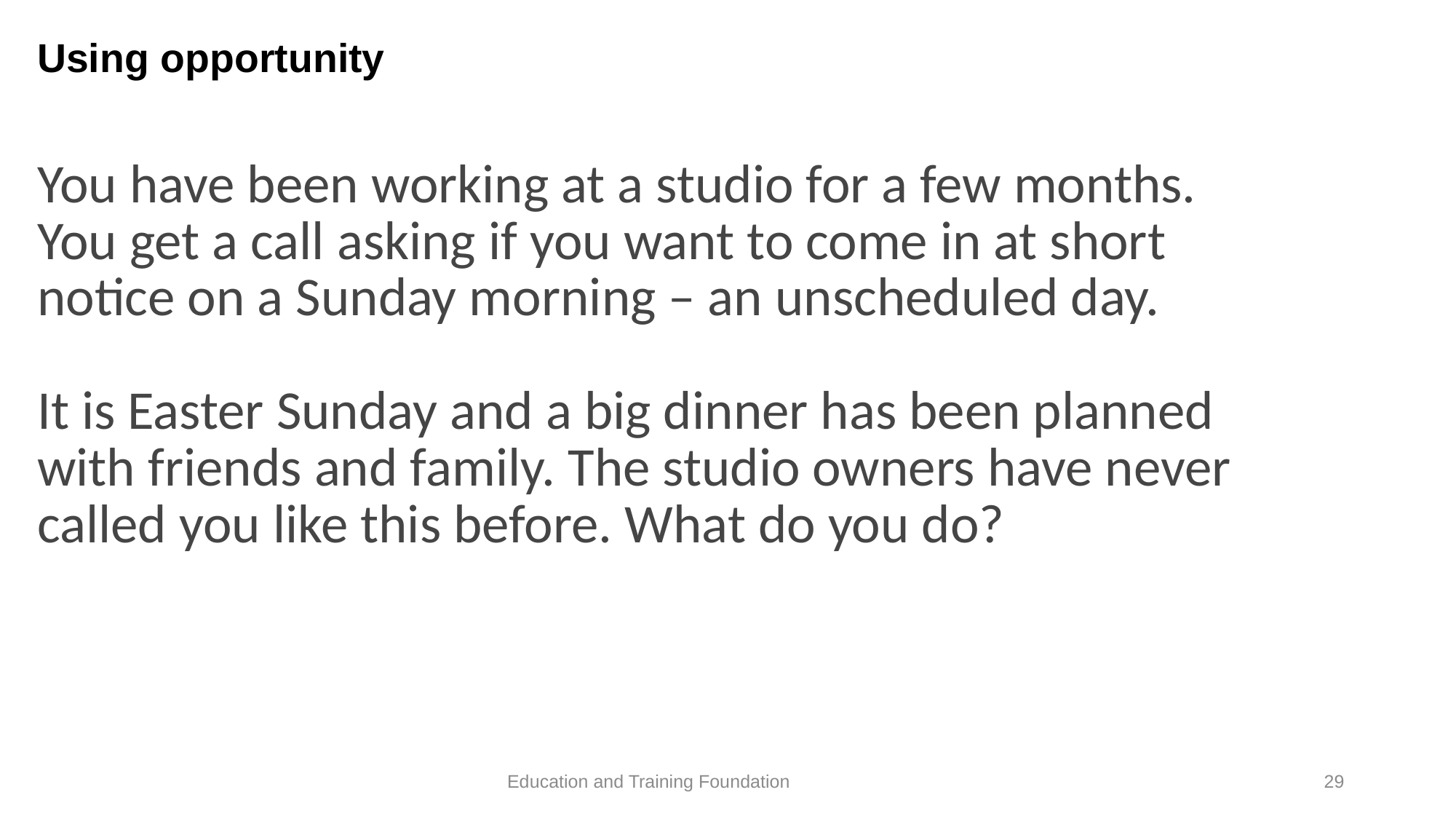

# Using opportunity
You have been working at a studio for a few months. You get a call asking if you want to come in at short notice on a Sunday morning – an unscheduled day.

It is Easter Sunday and a big dinner has been planned with friends and family. The studio owners have never called you like this before. What do you do?
29
Education and Training Foundation